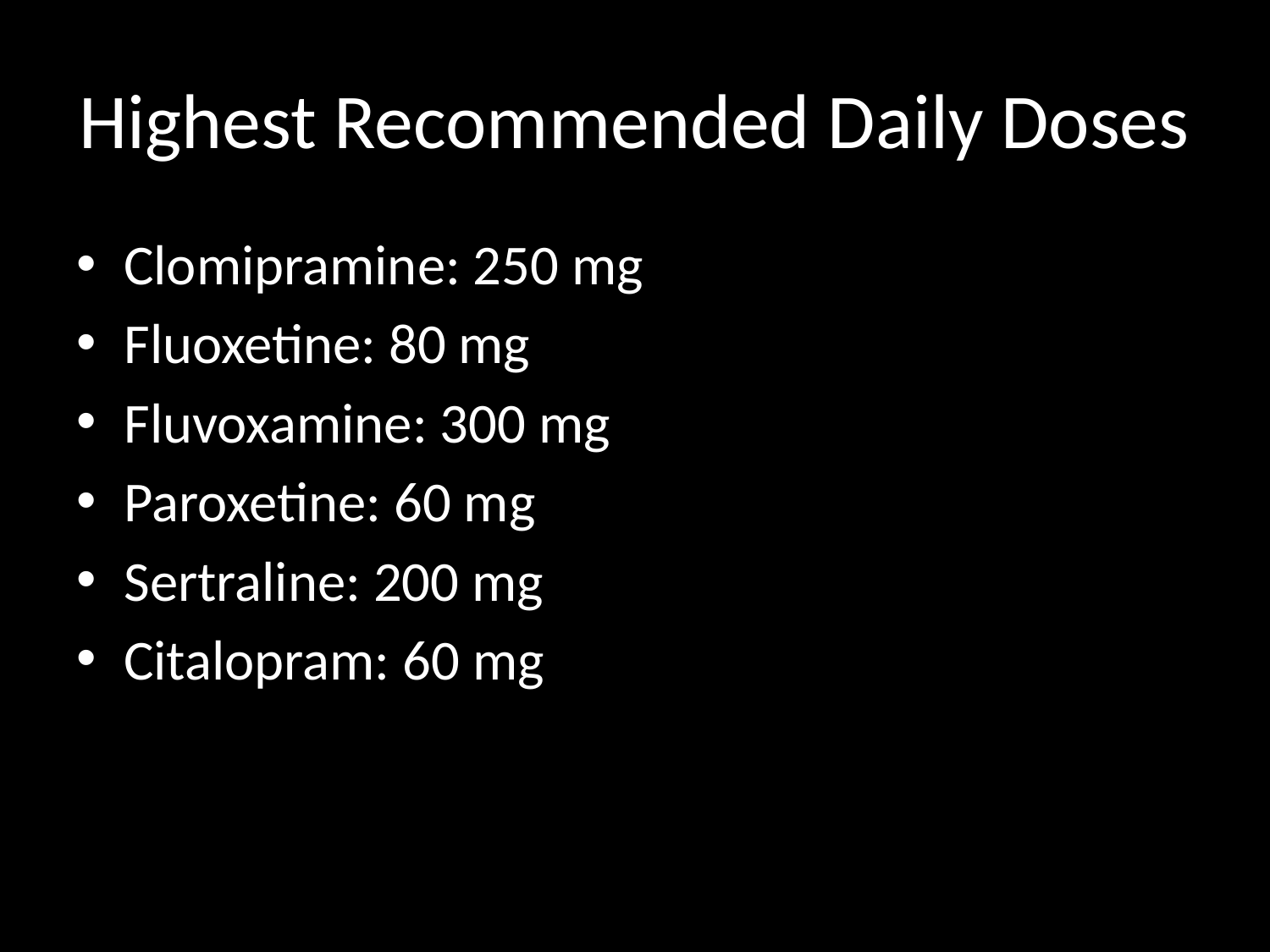

# Highest Recommended Daily Doses
Clomipramine: 250 mg
Fluoxetine: 80 mg
Fluvoxamine: 300 mg
Paroxetine: 60 mg
Sertraline: 200 mg
Citalopram: 60 mg